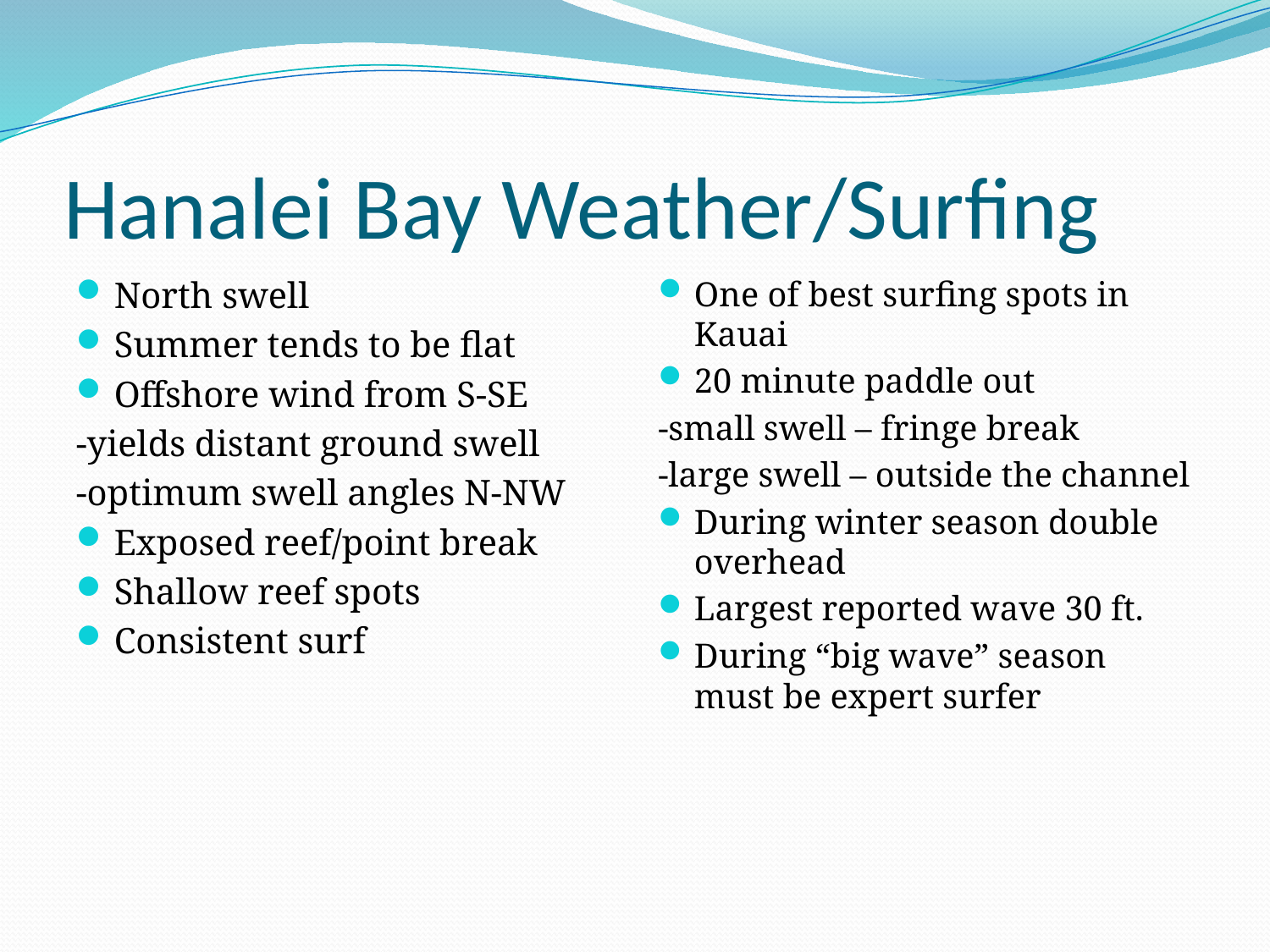

# Hanalei Bay Weather/Surfing
North swell
Summer tends to be flat
Offshore wind from S-SE
-yields distant ground swell
-optimum swell angles N-NW
Exposed reef/point break
Shallow reef spots
Consistent surf
One of best surfing spots in Kauai
20 minute paddle out
-small swell – fringe break
-large swell – outside the channel
During winter season double overhead
Largest reported wave 30 ft.
During “big wave” season must be expert surfer